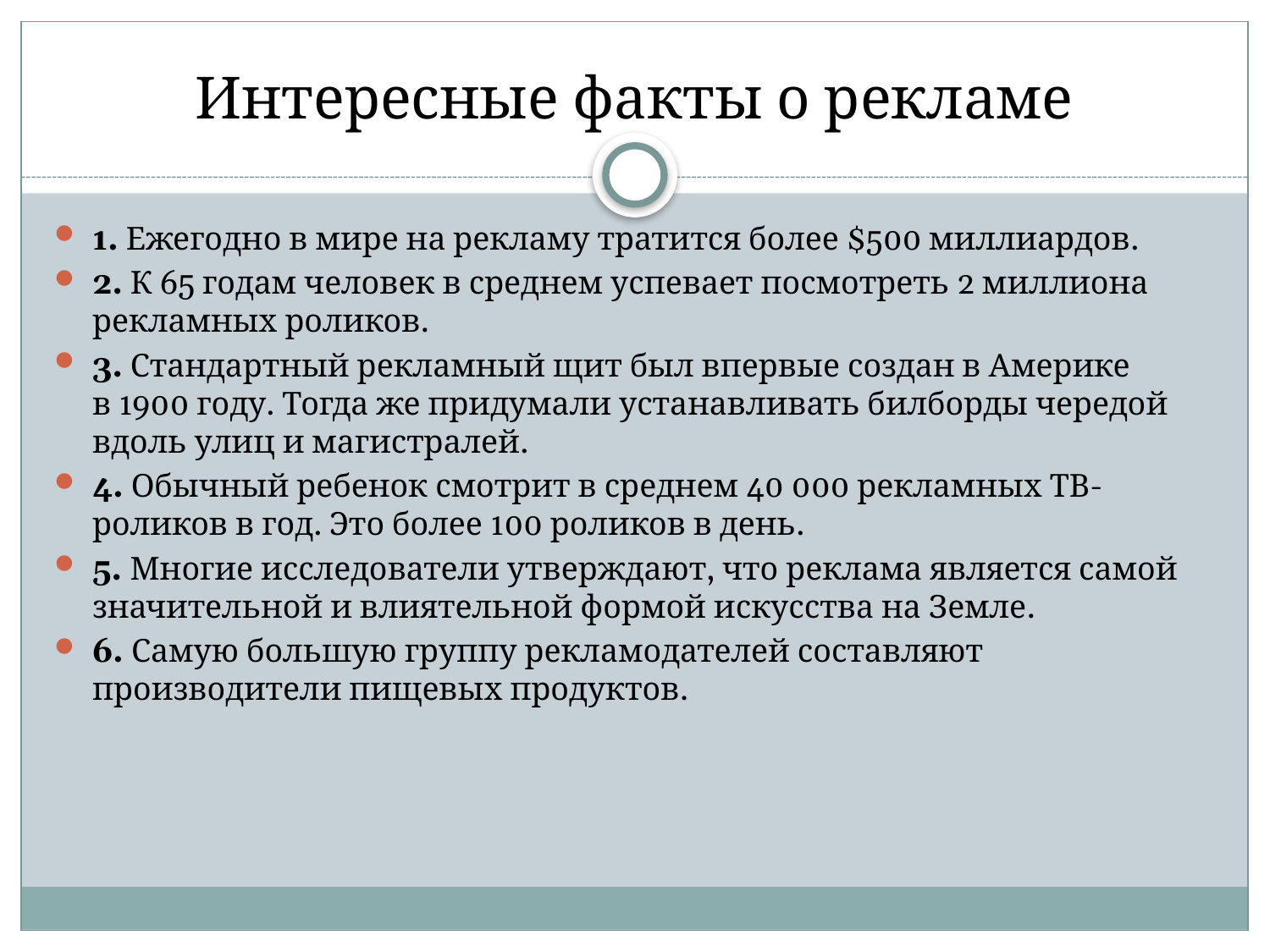

# Интересные факты о рекламе
1. Ежегодно в мире на рекламу тратится более $500 миллиардов.
2. К 65 годам человек в среднем успевает посмотреть 2 миллиона рекламных роликов.
3. Стандартный рекламный щит был впервые создан в Америке в 1900 году. Тогда же придумали устанавливать билборды чередой вдоль улиц и магистралей.
4. Обычный ребенок смотрит в среднем 40 000 рекламных ТВ-роликов в год. Это более 100 роликов в день.
5. Многие исследователи утверждают, что реклама является самой значительной и влиятельной формой искусства на Земле.
6. Самую большую группу рекламодателей составляют производители пищевых продуктов.